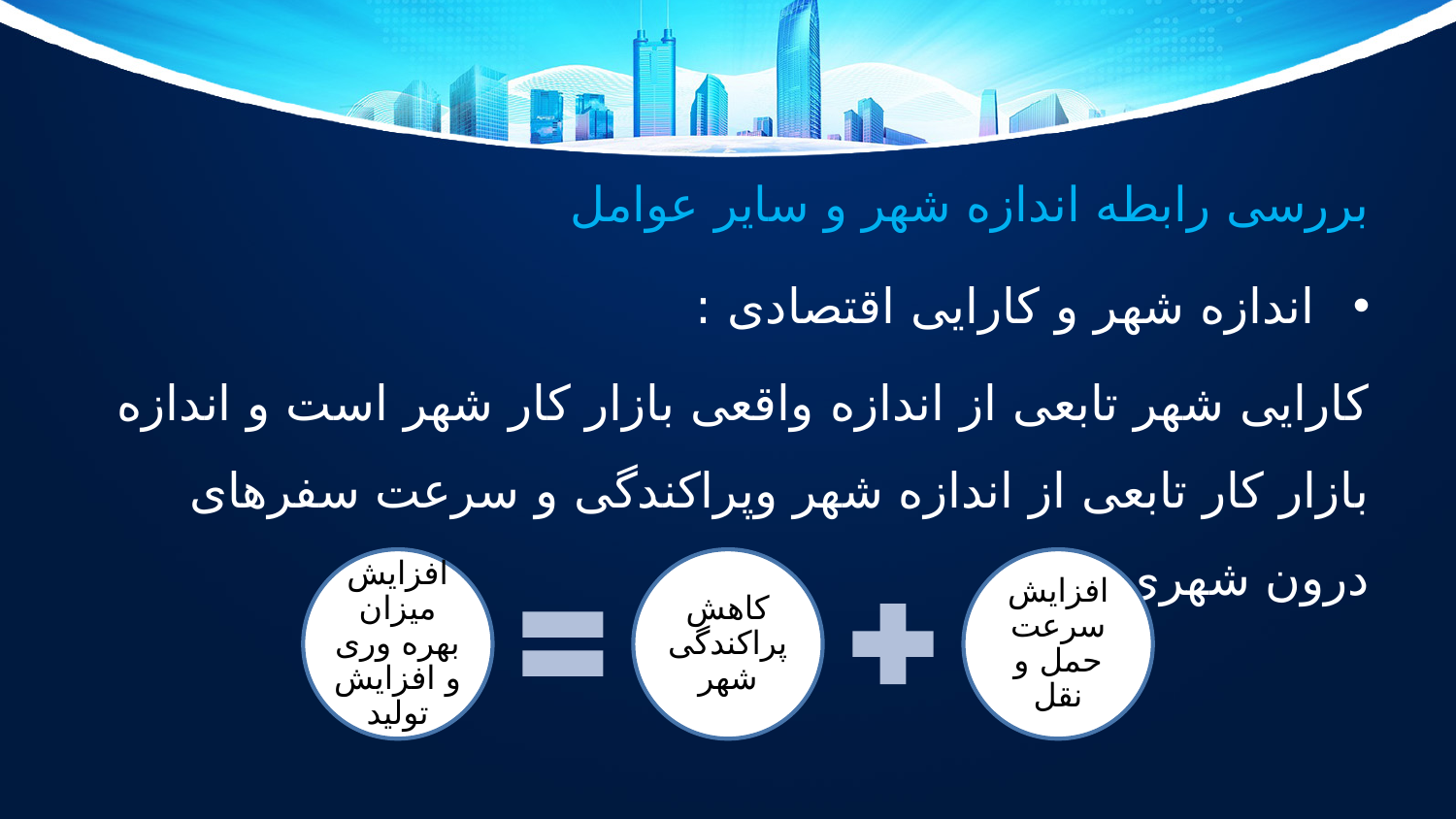

# بررسی رابطه اندازه شهر و سایر عوامل
اندازه شهر و کارایی اقتصادی :
کارایی شهر تابعی از اندازه واقعی بازار کار شهر است و اندازه بازار کار تابعی از اندازه شهر وپراکندگی و سرعت سفرهای درون شهری

افزایش سرعت حمل و نقل

کاهش پراکندگی شهر

افزایش میزان بهره وری و افزایش تولید